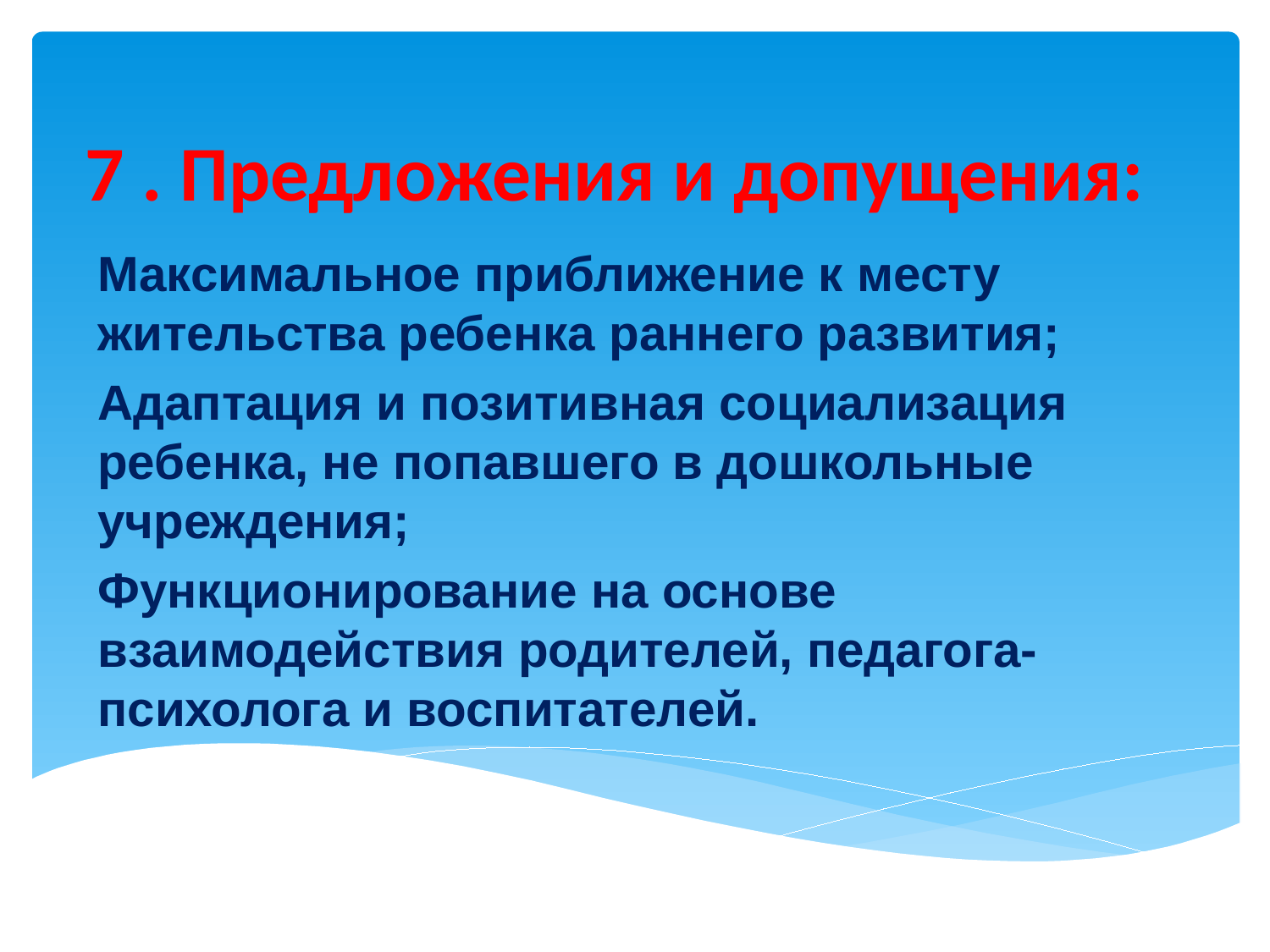

# 7 . Предложения и допущения:
Максимальное приближение к месту жительства ребенка раннего развития;
Адаптация и позитивная социализация ребенка, не попавшего в дошкольные учреждения;
Функционирование на основе взаимодействия родителей, педагога-психолога и воспитателей.